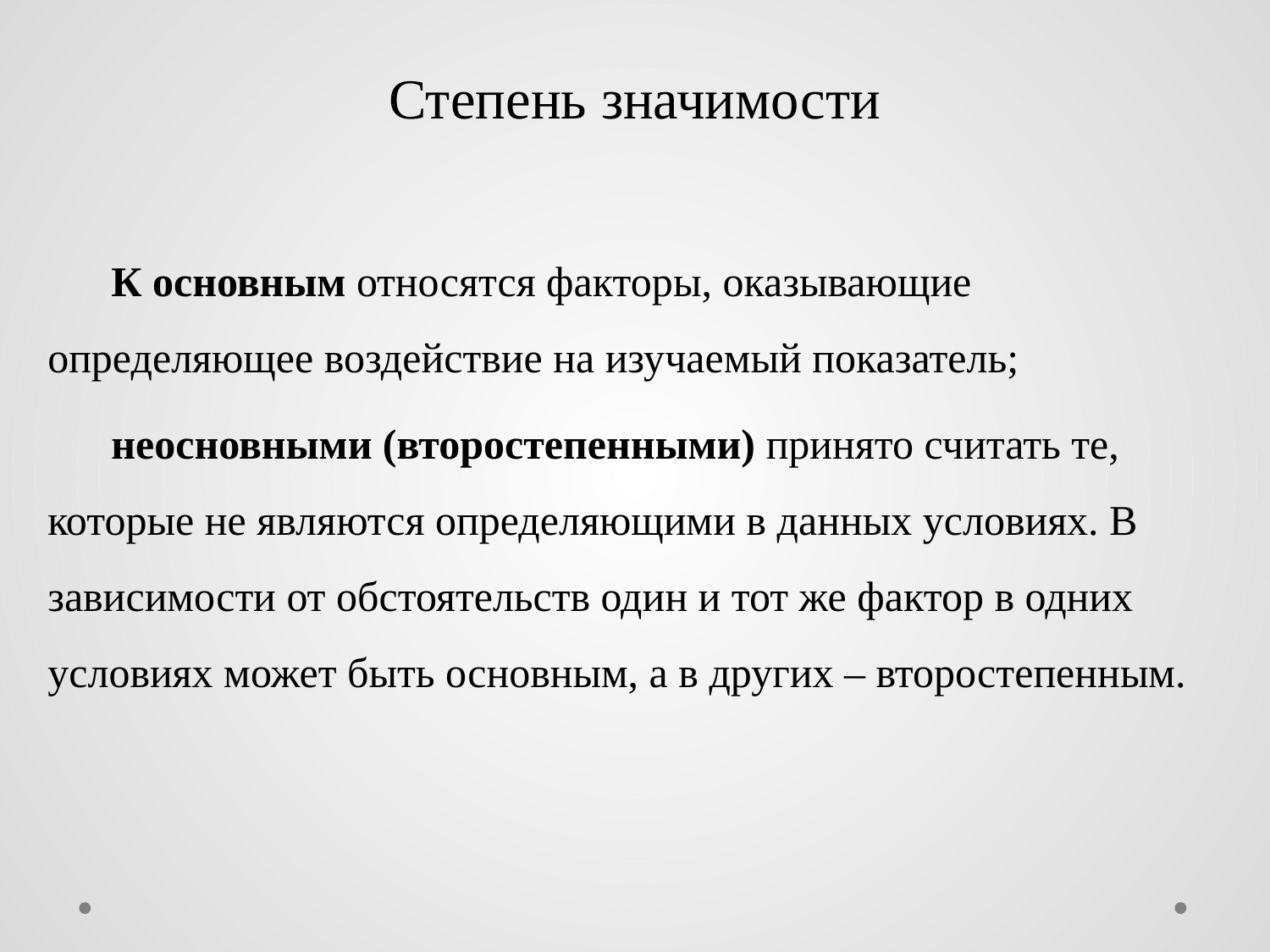

# Степень значимости
К основным относятся факторы, оказывающие определяющее воздействие на изучаемый показатель;
неосновными (второстепенными) принято считать те, которые не являются определяющими в данных условиях. В зависимости от обстоятельств один и тот же фактор в одних условиях может быть основным, а в других – второстепенным.